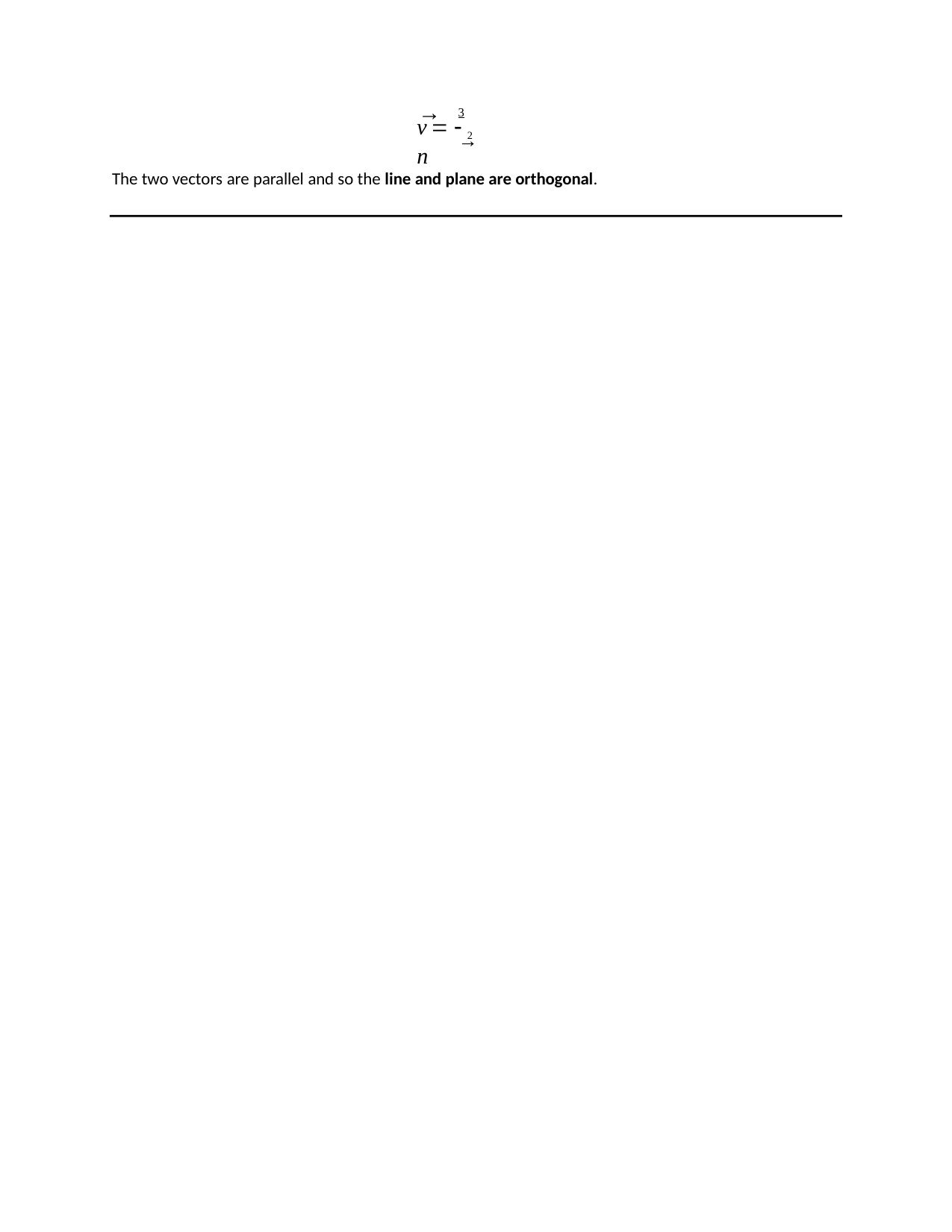

→
3 →
v = − 2 n
The two vectors are parallel and so the line and plane are orthogonal.